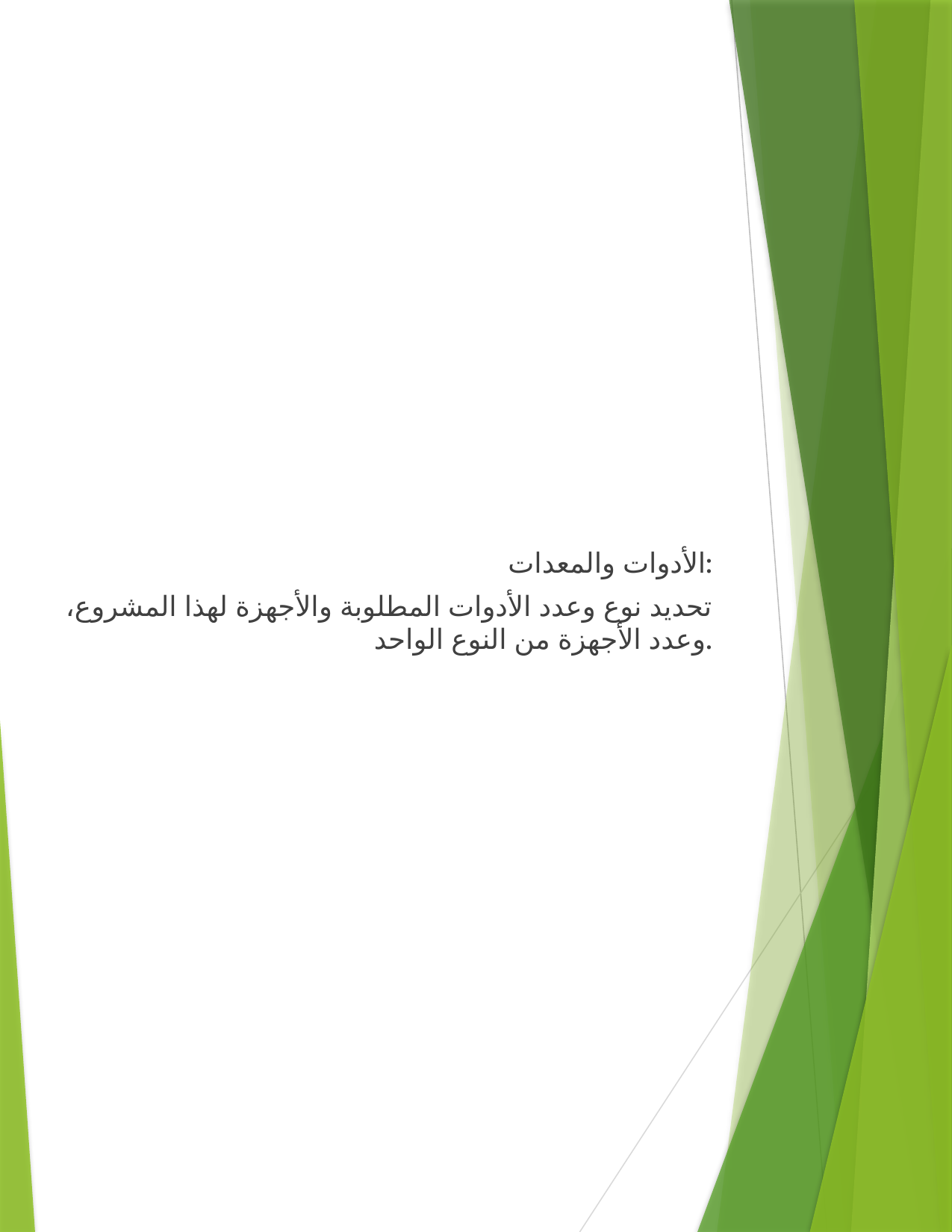

الأدوات والمعدات:
تحديد نوع وعدد الأدوات المطلوبة والأجهزة لهذا المشروع، وعدد الأجهزة من النوع الواحد.